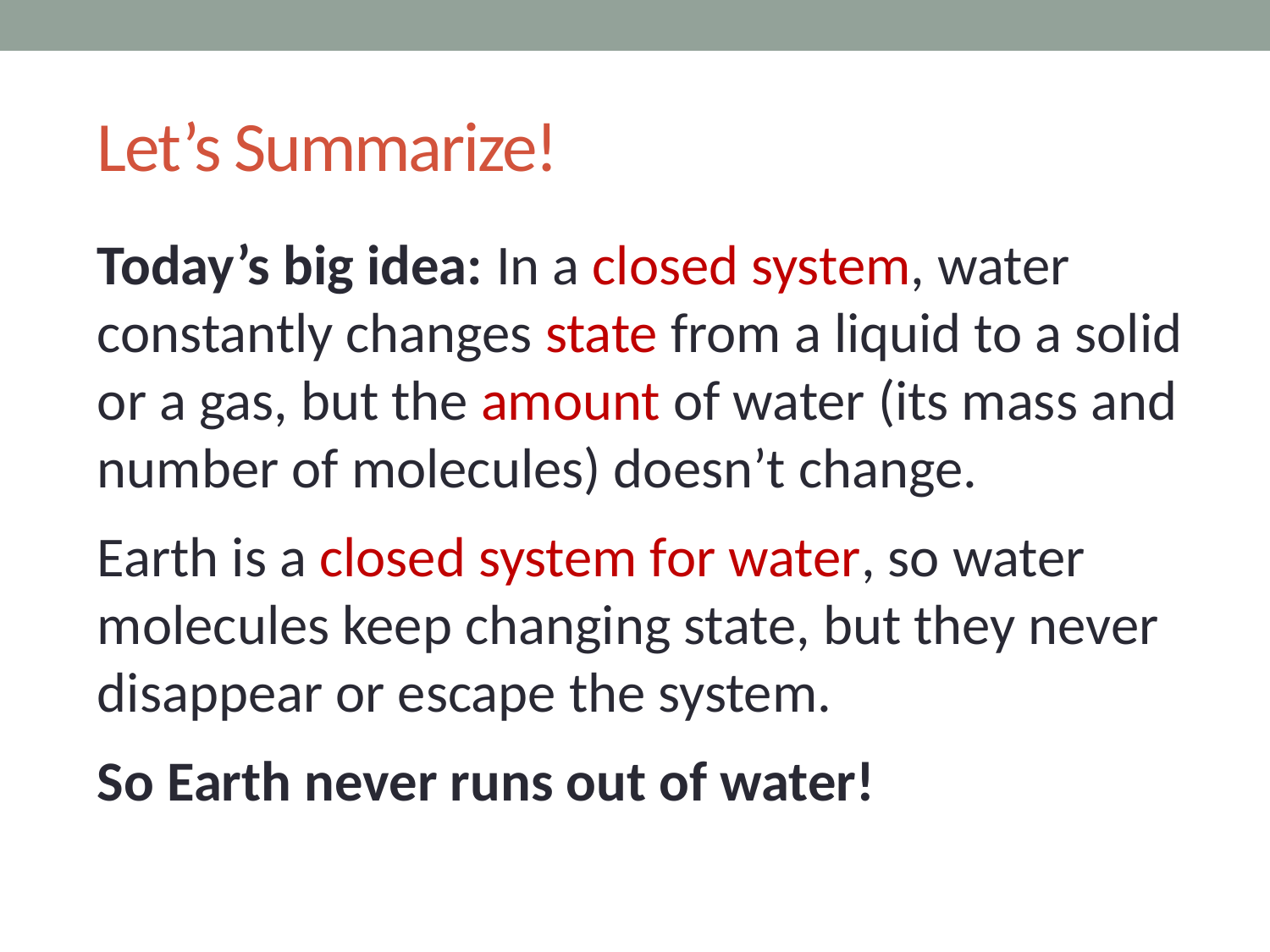

# Let’s Summarize!
Today’s big idea: In a closed system, water constantly changes state from a liquid to a solid or a gas, but the amount of water (its mass and number of molecules) doesn’t change.
Earth is a closed system for water, so water molecules keep changing state, but they never disappear or escape the system.
So Earth never runs out of water!